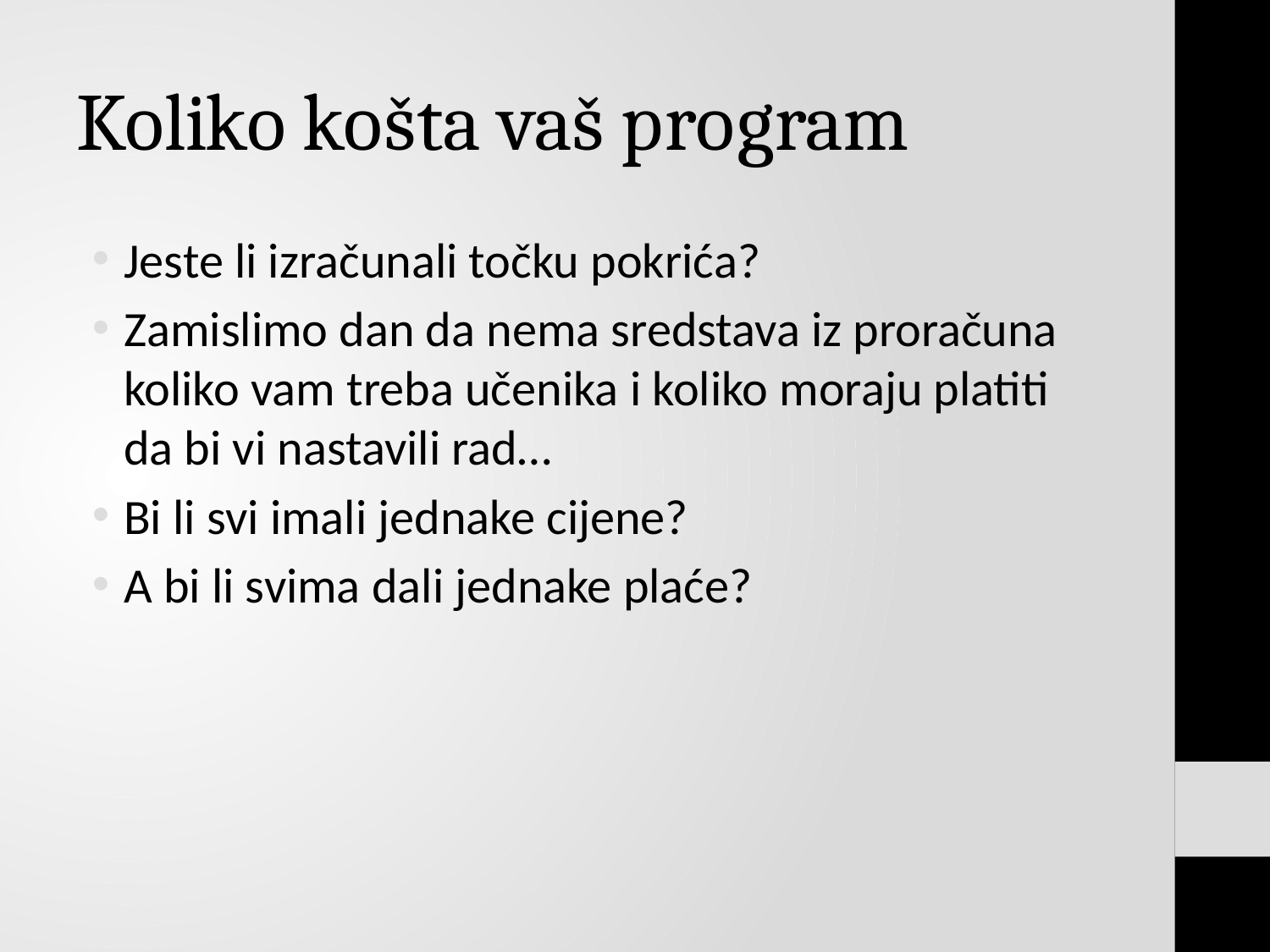

# Koliko košta vaš program
Jeste li izračunali točku pokrića?
Zamislimo dan da nema sredstava iz proračuna koliko vam treba učenika i koliko moraju platiti da bi vi nastavili rad…
Bi li svi imali jednake cijene?
A bi li svima dali jednake plaće?